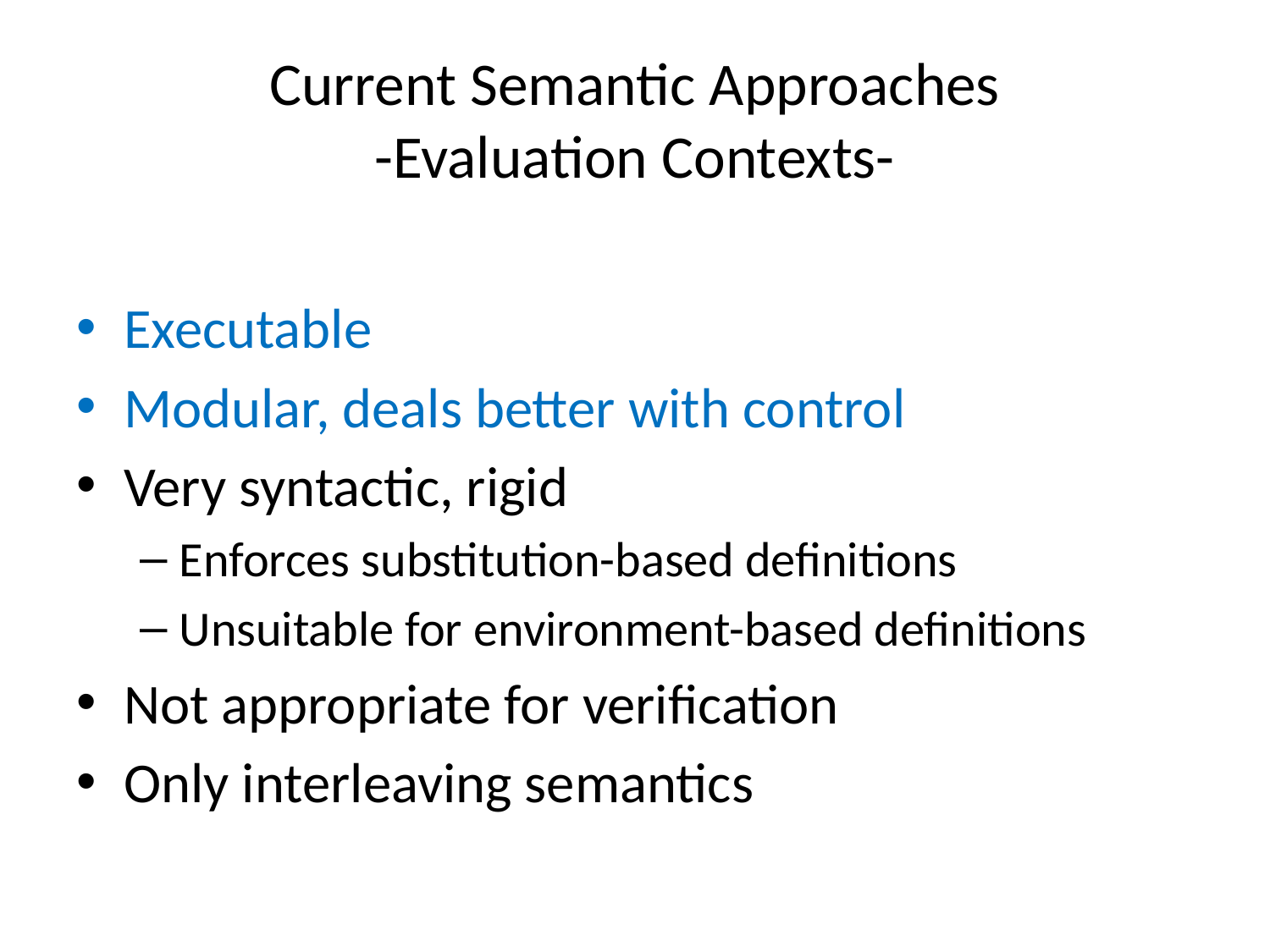

# Current Semantic Approaches -Evaluation Contexts-
Executable
Modular, deals better with control
Very syntactic, rigid
Enforces substitution-based definitions
Unsuitable for environment-based definitions
Not appropriate for verification
Only interleaving semantics